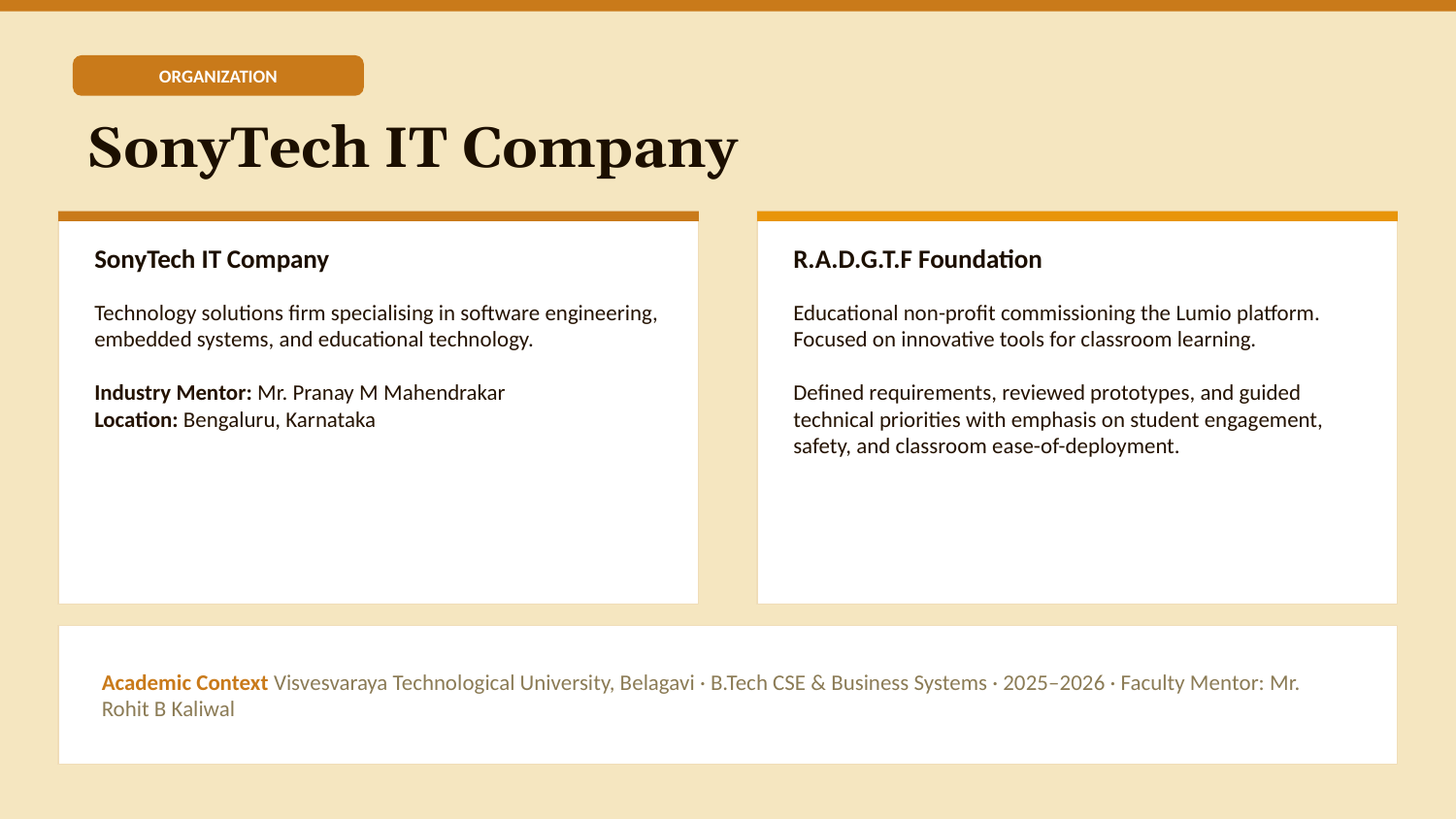

ORGANIZATION
SonyTech IT Company

SonyTech IT Company
R.A.D.G.T.F Foundation
Technology solutions firm specialising in software engineering, embedded systems, and educational technology.

Industry Mentor: Mr. Pranay M Mahendrakar
Location: Bengaluru, Karnataka
Educational non-profit commissioning the Lumio platform. Focused on innovative tools for classroom learning.

Defined requirements, reviewed prototypes, and guided technical priorities with emphasis on student engagement, safety, and classroom ease-of-deployment.

Academic Context Visvesvaraya Technological University, Belagavi · B.Tech CSE & Business Systems · 2025–2026 · Faculty Mentor: Mr. Rohit B Kaliwal